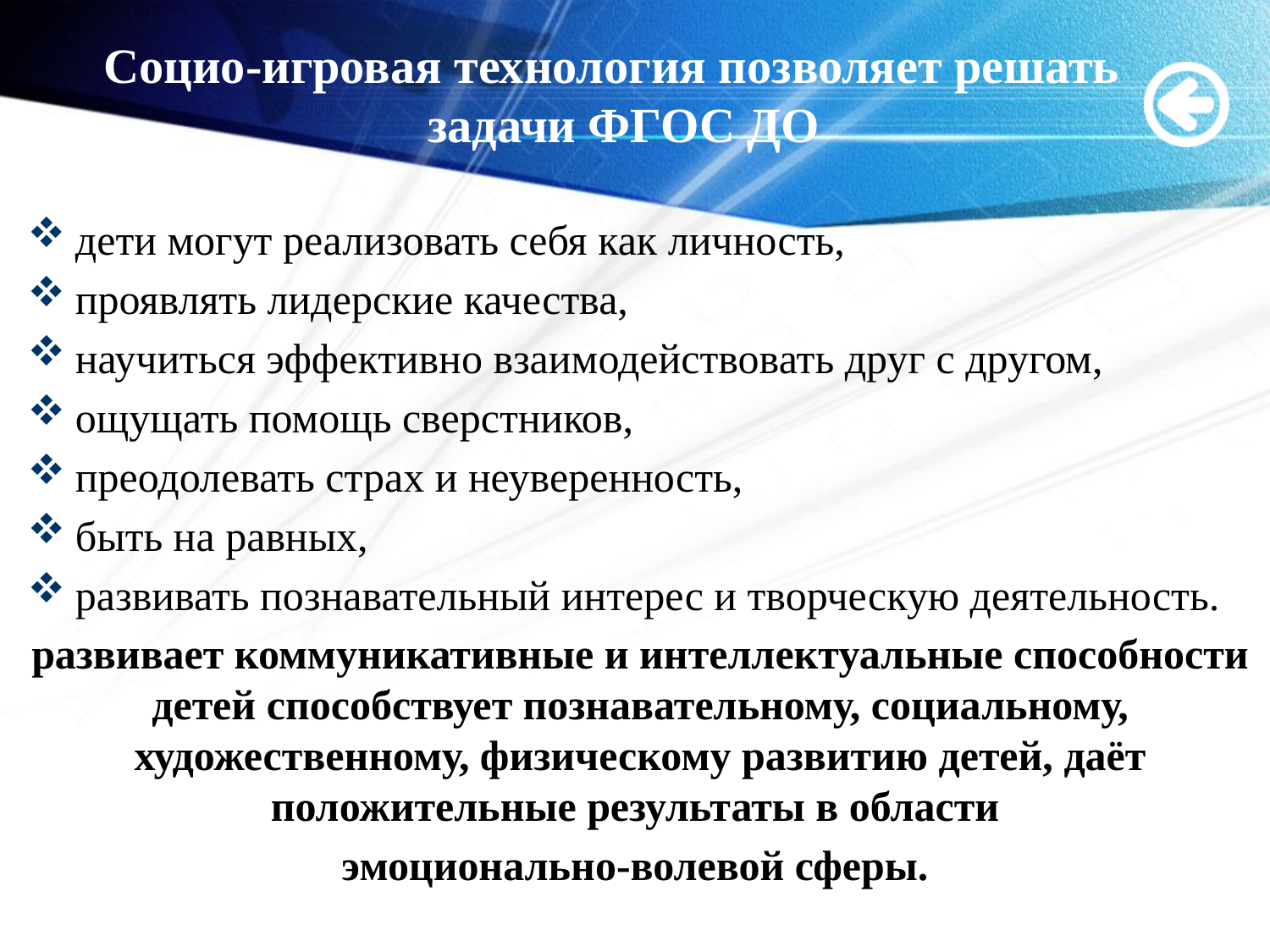

Социо-игровая технология позволяет решать   задачи ФГОС ДО
дети могут реализовать себя как личность,
проявлять лидерские качества,
научиться эффективно взаимодействовать друг с другом,
ощущать помощь сверстников,
преодолевать страх и неуверенность,
быть на равных,
развивать познавательный интерес и творческую деятельность.
развивает коммуникативные и интеллектуальные способности детей способствует познавательному, социальному, художественному, физическому развитию детей, даёт положительные результаты в области
эмоционально-волевой сферы.